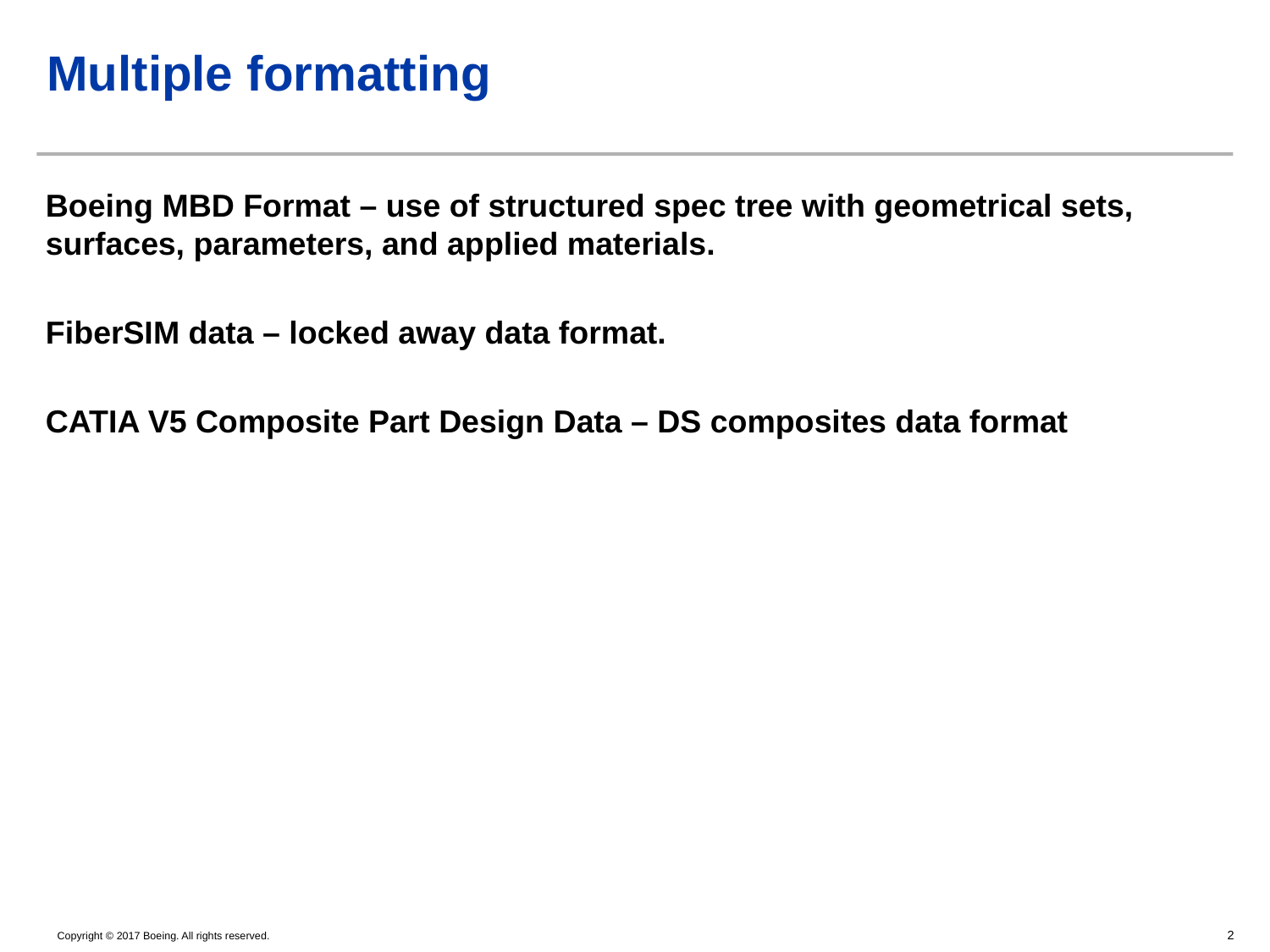

# Multiple formatting
Boeing MBD Format – use of structured spec tree with geometrical sets, surfaces, parameters, and applied materials.

FiberSIM data – locked away data format.

CATIA V5 Composite Part Design Data – DS composites data format
2